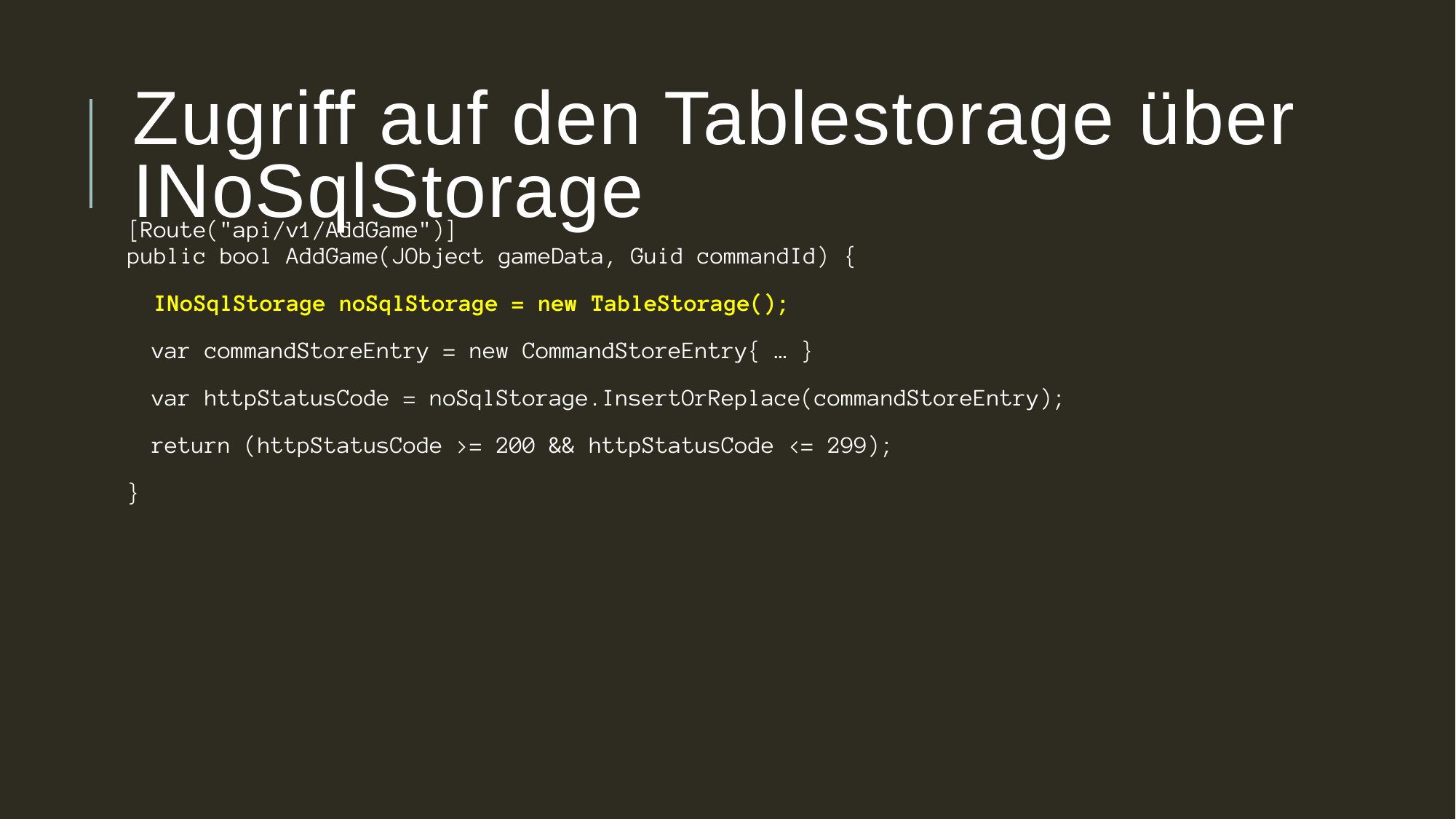

# Zugriff auf den Tablestorage über INoSqlStorage
[Route("api/v1/AddGame")]
public bool AddGame(JObject gameData, Guid commandId) {
  INoSqlStorage noSqlStorage = new TableStorage();
 var commandStoreEntry = new CommandStoreEntry{ … }
 var httpStatusCode = noSqlStorage.InsertOrReplace(commandStoreEntry);
 return (httpStatusCode >= 200 && httpStatusCode <= 299);
}